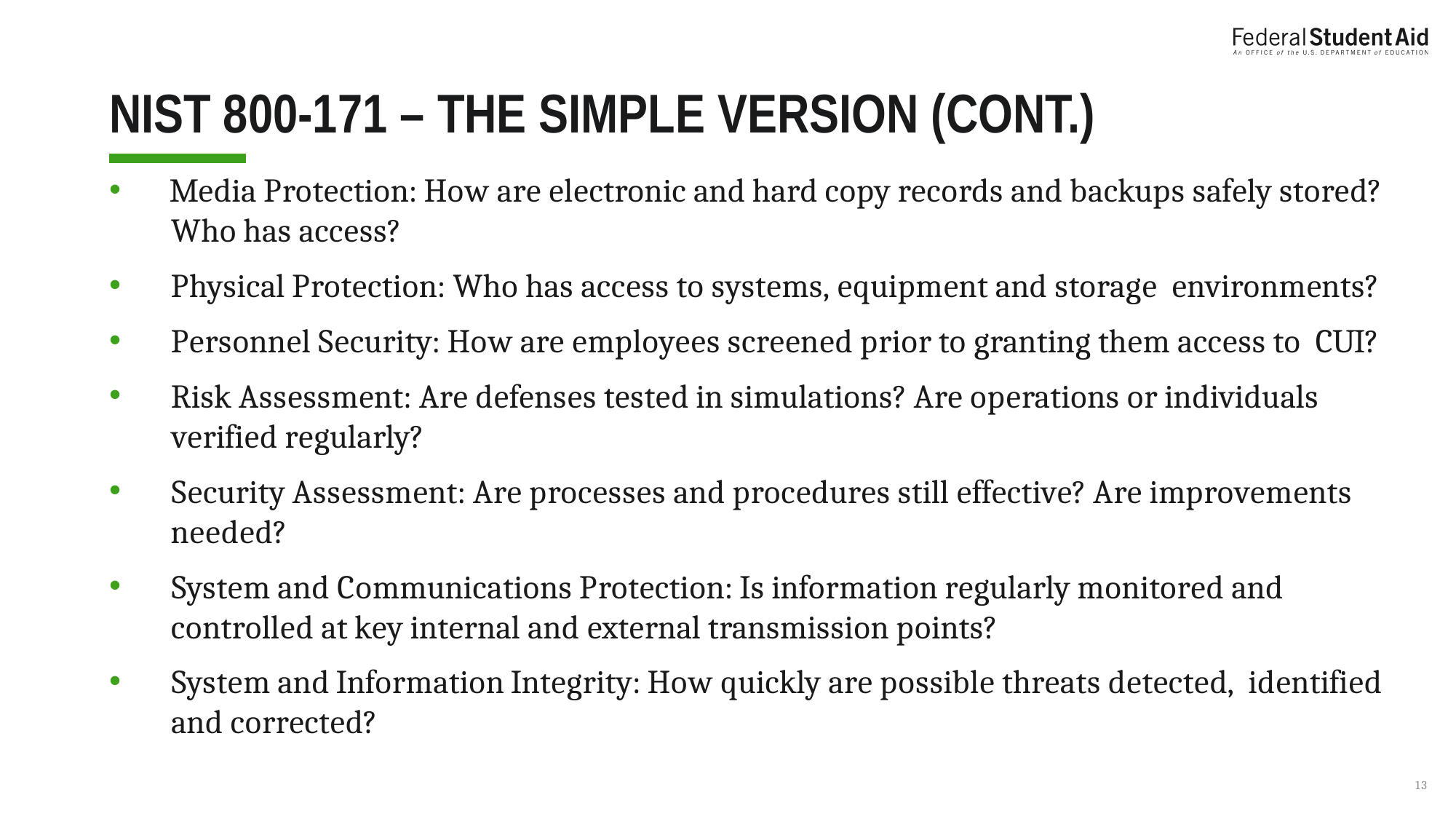

# NIST 800-171 – THE SIMPLE VERSION (cont.)
Media Protection: How are electronic and hard copy records and backups safely stored? Who has access?
Physical Protection: Who has access to systems, equipment and storage  environments?
Personnel Security: How are employees screened prior to granting them access to  CUI?
Risk Assessment: Are defenses tested in simulations? Are operations or individuals verified regularly?
Security Assessment: Are processes and procedures still effective? Are improvements needed?
System and Communications Protection: Is information regularly monitored and controlled at key internal and external transmission points?
System and Information Integrity: How quickly are possible threats detected,  identified and corrected?
13